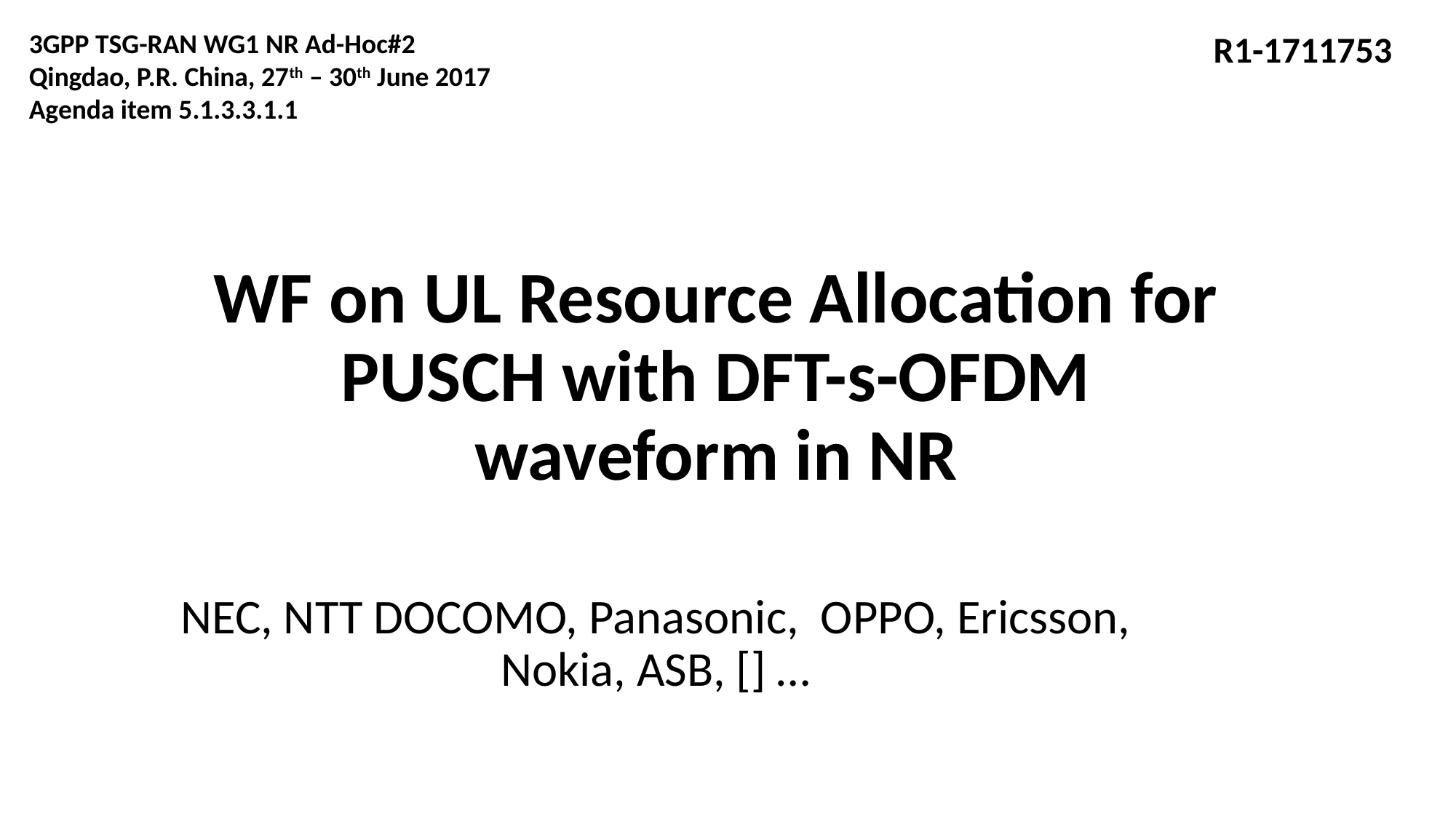

3GPP TSG-RAN WG1 NR Ad-Hoc#2
Qingdao, P.R. China, 27th – 30th June 2017
Agenda item 5.1.3.3.1.1
R1-1711753
# WF on UL Resource Allocation for PUSCH with DFT-s-OFDM waveform in NR
NEC, NTT DOCOMO, Panasonic,  OPPO, Ericsson, Nokia, ASB, [] …